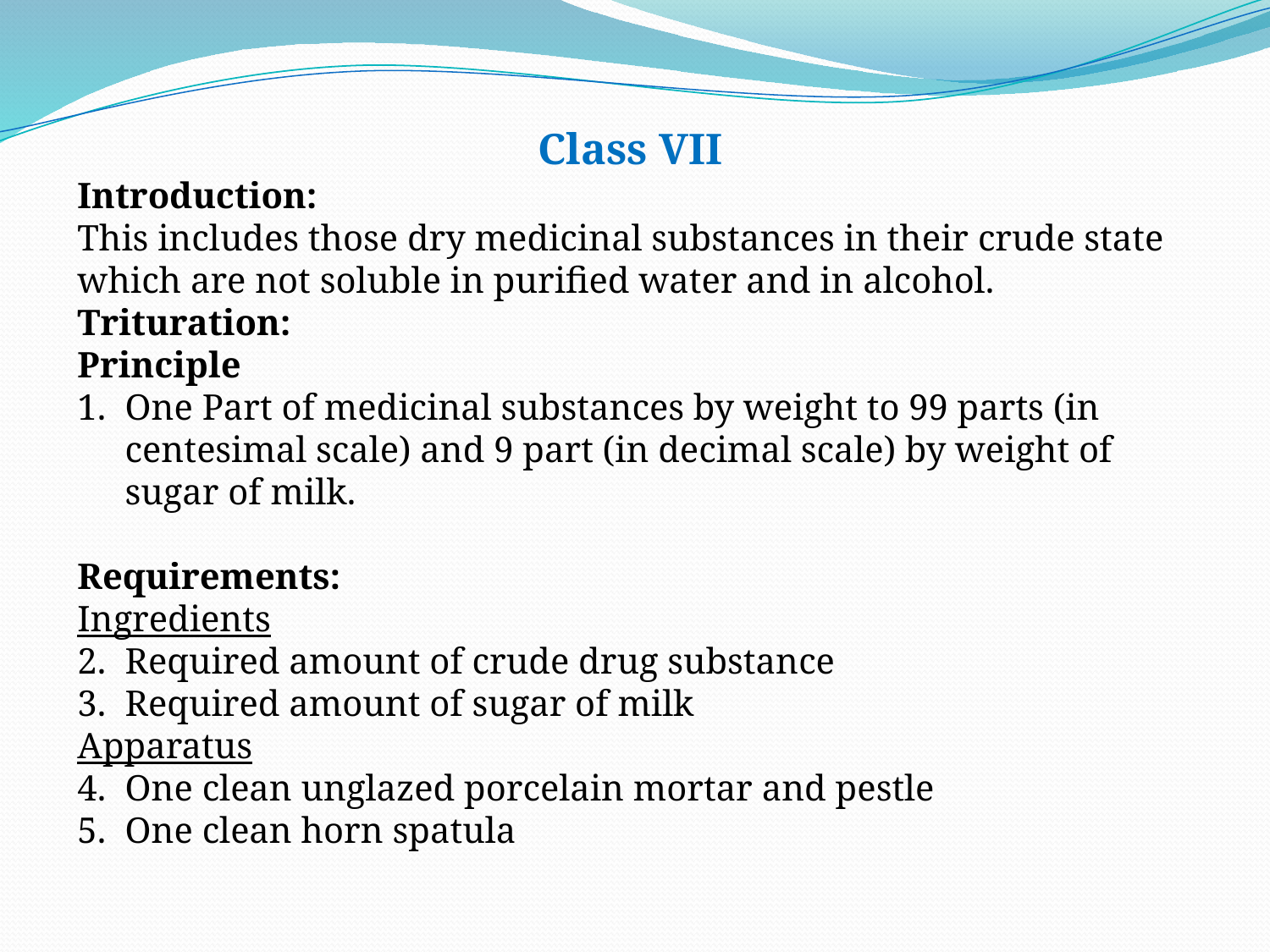

Class VII
Introduction:
This includes those dry medicinal substances in their crude state which are not soluble in purified water and in alcohol.
Trituration:
Principle
One Part of medicinal substances by weight to 99 parts (in centesimal scale) and 9 part (in decimal scale) by weight of sugar of milk.

Requirements:
Ingredients
Required amount of crude drug substance
Required amount of sugar of milk
Apparatus
One clean unglazed porcelain mortar and pestle
One clean horn spatula